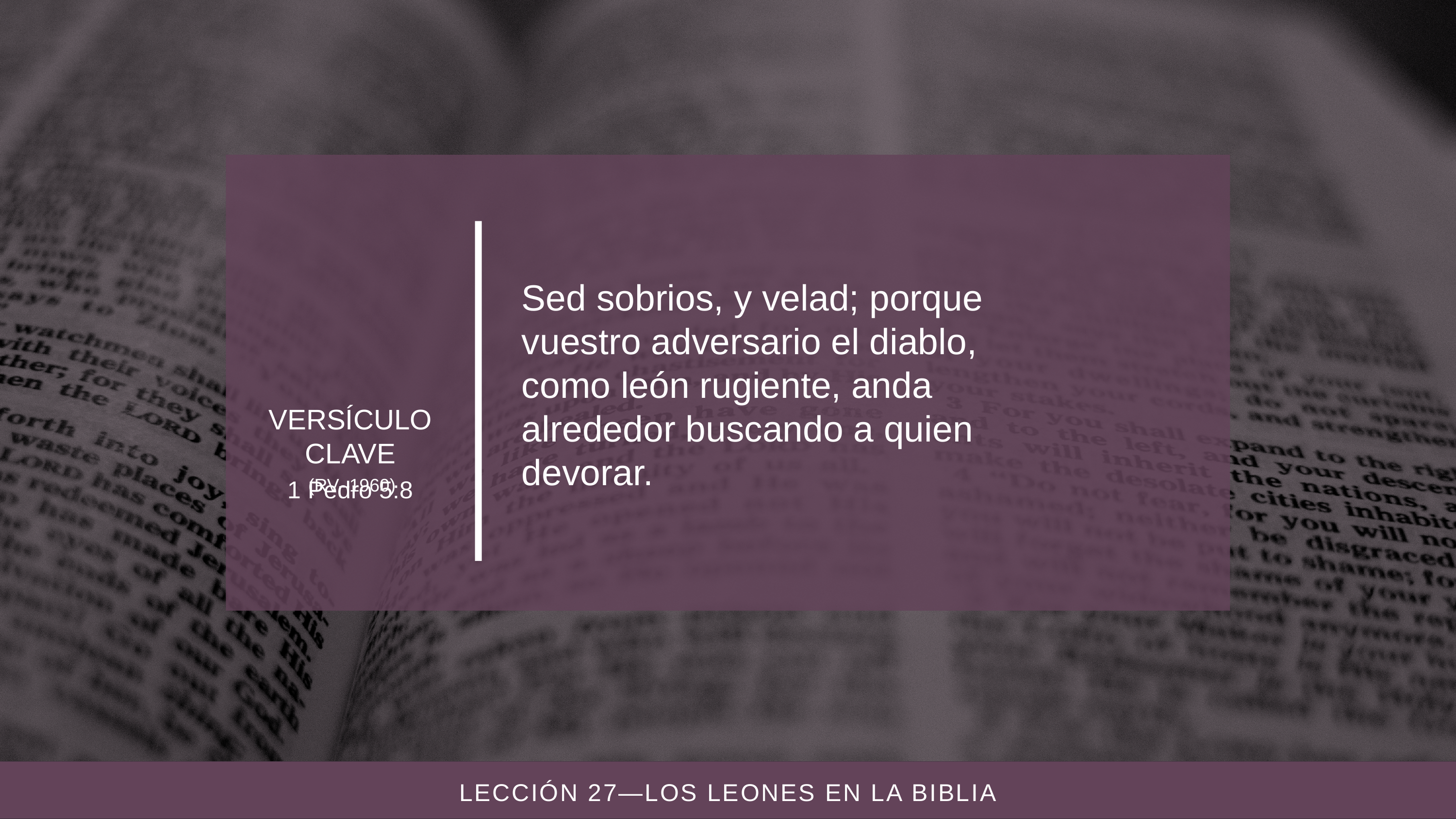

Sed sobrios, y velad; porque vuestro adversario el diablo, como león rugiente, anda alrededor buscando a quien devorar.
(RV–1960)